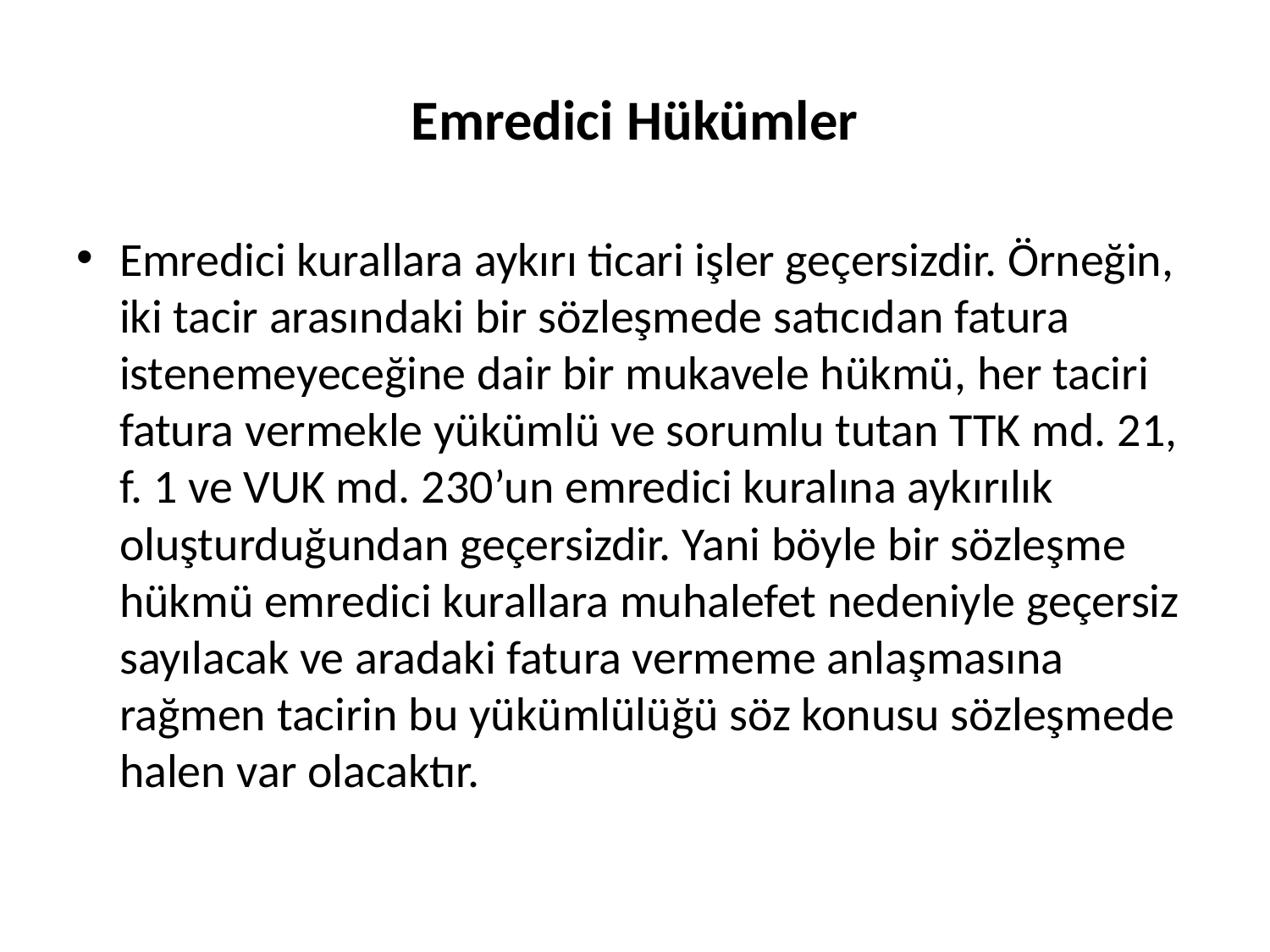

# Emredici Hükümler
Emredici kurallara aykırı ticari işler geçersizdir. Örneğin, iki tacir arasındaki bir sözleşmede satıcıdan fatura istenemeyeceğine dair bir mukavele hükmü, her taciri fatura vermekle yükümlü ve sorumlu tutan TTK md. 21, f. 1 ve VUK md. 230’un emredici kuralına aykırılık oluşturduğundan geçersizdir. Yani böyle bir sözleşme hükmü emredici kurallara muhalefet nedeniyle geçersiz sayılacak ve aradaki fatura vermeme anlaşmasına rağmen tacirin bu yükümlülüğü söz konusu sözleşmede halen var olacaktır.